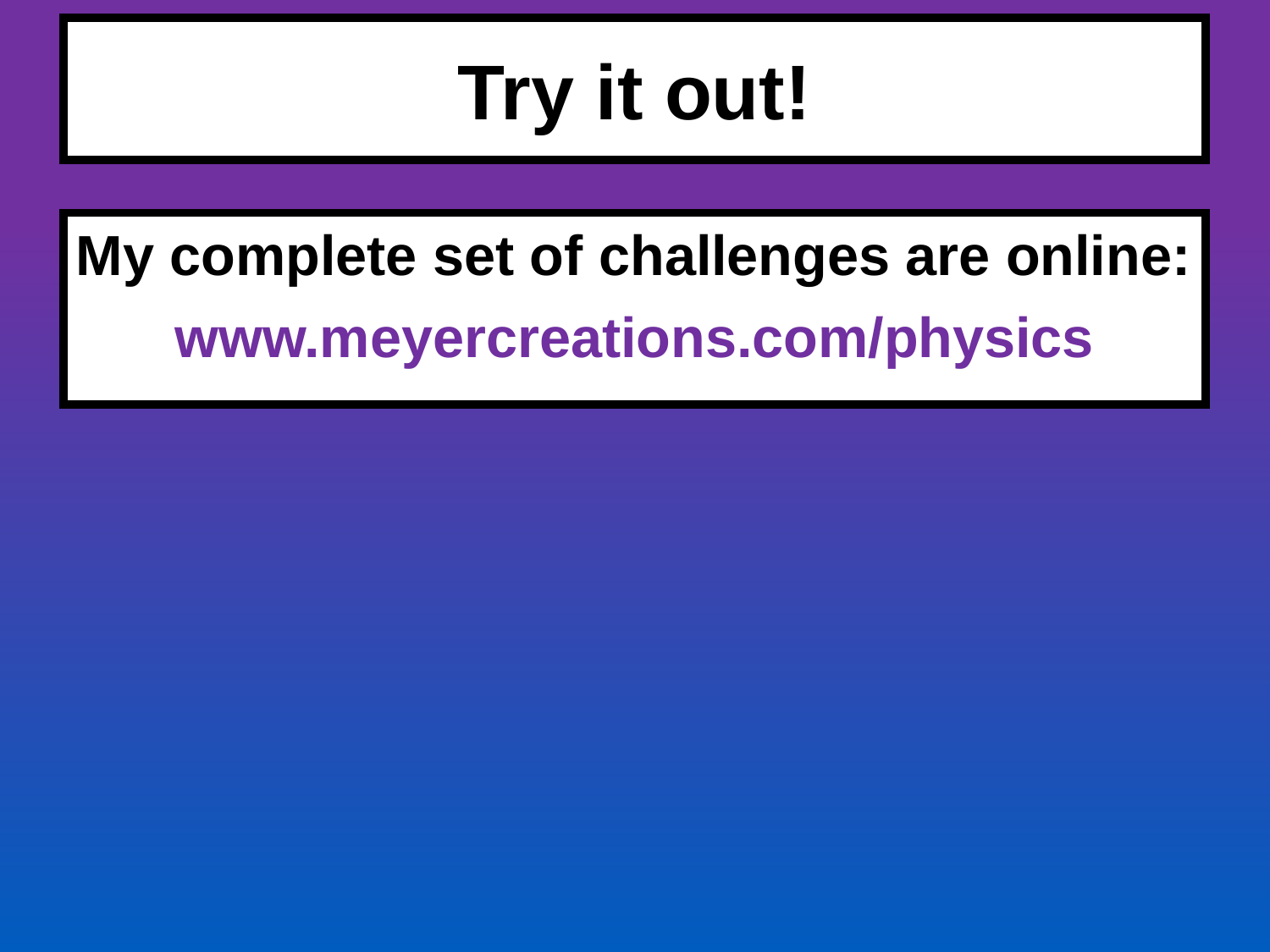

# Try it out!
My complete set of challenges are online:
www.meyercreations.com/physics